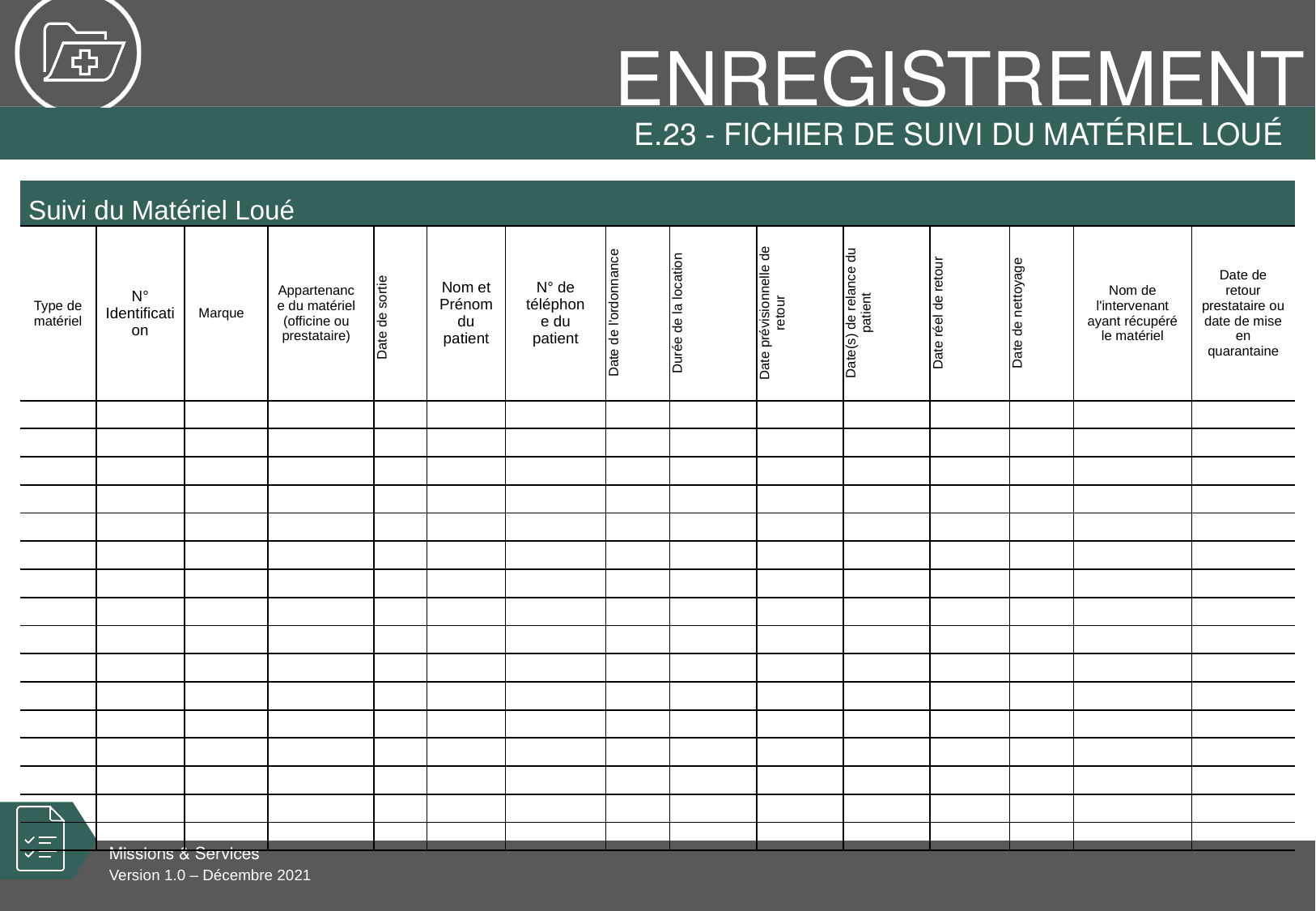

# E.23 - Fichier de suivi du matériel loué
| Suivi du Matériel Loué |  |  |  |  |  |  |  |  |  |  |  |  |  |  |
| --- | --- | --- | --- | --- | --- | --- | --- | --- | --- | --- | --- | --- | --- | --- |
| Type de matériel | N° Identification | Marque | Appartenance du matériel (officine ou prestataire) | Date de sortie | Nom et Prénom du patient | N° de téléphone du patient | Date de l'ordonnance | Durée de la location | Date prévisionnelle de retour | Date(s) de relance du patient | Date réel de retour | Date de nettoyage | Nom de l'intervenant ayant récupéré le matériel | Date de retour prestataire ou date de mise en quarantaine |
|  |  |  |  |  |  |  |  |  |  |  |  |  |  |  |
|  |  |  |  |  |  |  |  |  |  |  |  |  |  |  |
|  |  |  |  |  |  |  |  |  |  |  |  |  |  |  |
|  |  |  |  |  |  |  |  |  |  |  |  |  |  |  |
|  |  |  |  |  |  |  |  |  |  |  |  |  |  |  |
|  |  |  |  |  |  |  |  |  |  |  |  |  |  |  |
|  |  |  |  |  |  |  |  |  |  |  |  |  |  |  |
|  |  |  |  |  |  |  |  |  |  |  |  |  |  |  |
|  |  |  |  |  |  |  |  |  |  |  |  |  |  |  |
|  |  |  |  |  |  |  |  |  |  |  |  |  |  |  |
|  |  |  |  |  |  |  |  |  |  |  |  |  |  |  |
|  |  |  |  |  |  |  |  |  |  |  |  |  |  |  |
|  |  |  |  |  |  |  |  |  |  |  |  |  |  |  |
|  |  |  |  |  |  |  |  |  |  |  |  |  |  |  |
|  |  |  |  |  |  |  |  |  |  |  |  |  |  |  |
|  |  |  |  |  |  |  |  |  |  |  |  |  |  |  |